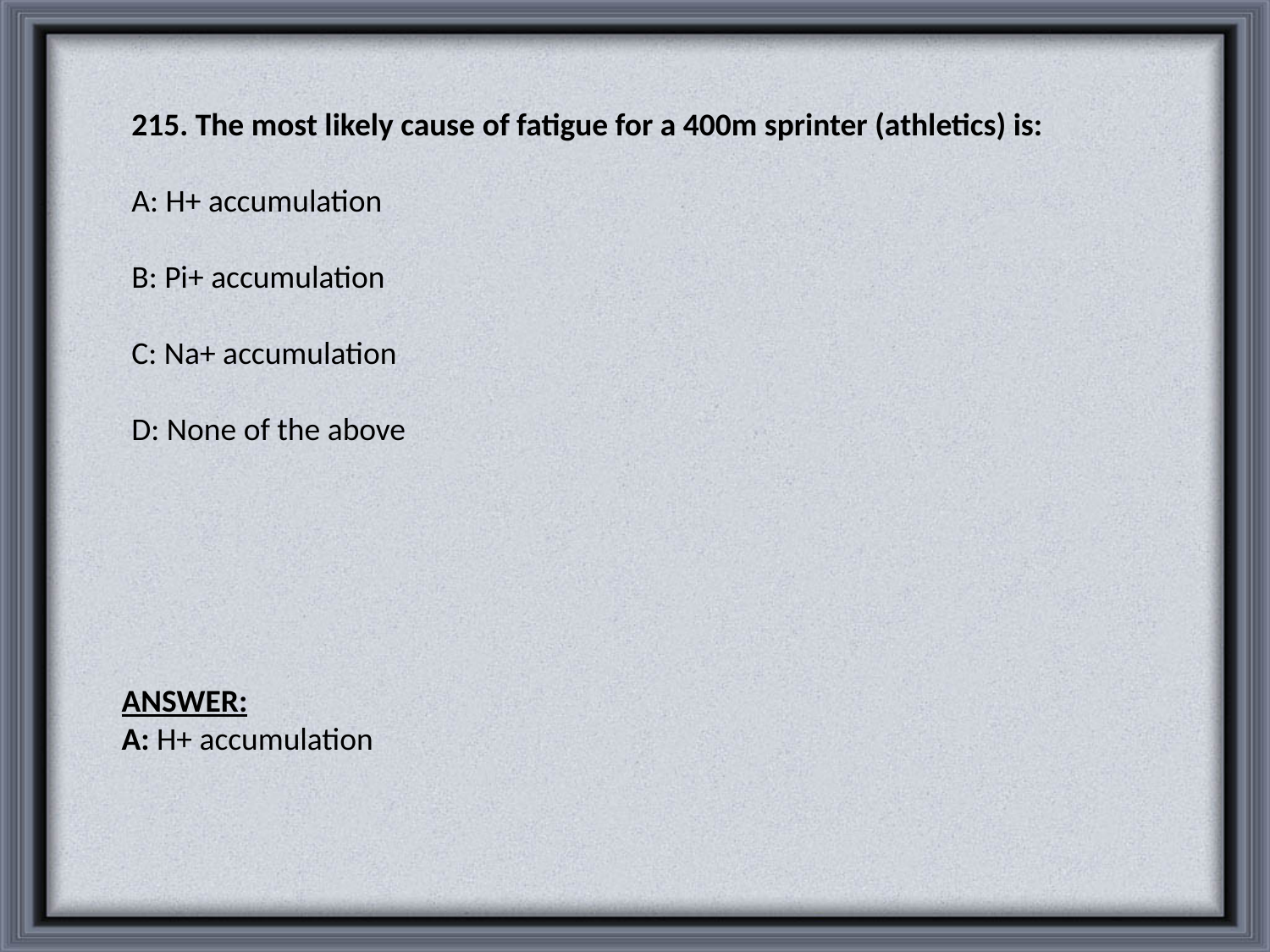

215. The most likely cause of fatigue for a 400m sprinter (athletics) is:

A: H+ accumulation

B: Pi+ accumulation

C: Na+ accumulation

D: None of the above

ANSWER:
A: H+ accumulation